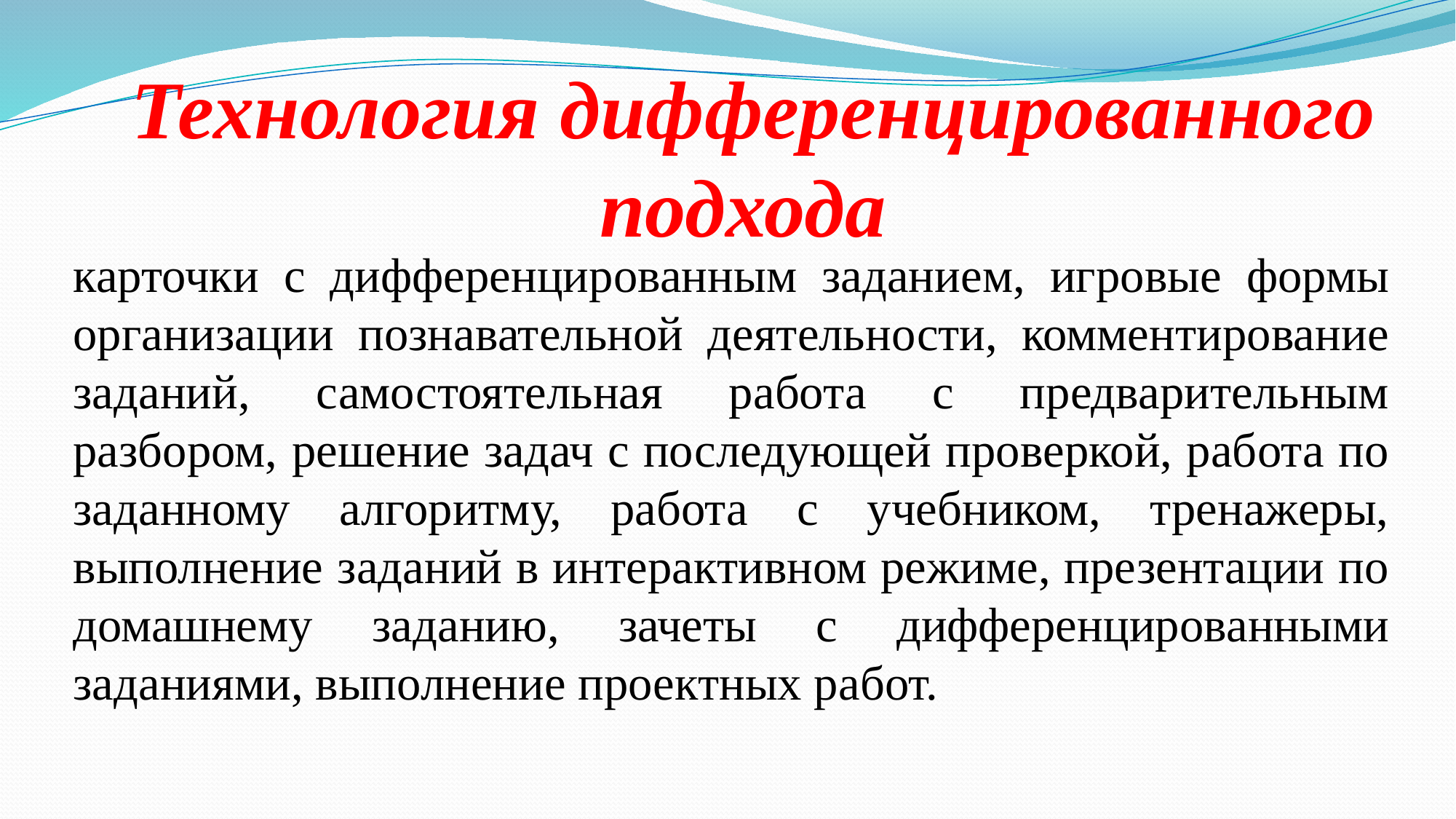

Технология дифференцированного подхода
карточки с дифференцированным заданием, игровые формы организации познавательной деятельности, комментирование заданий, самостоятельная работа с предварительным разбором, решение задач с последующей проверкой, работа по заданному алгоритму, работа с учебником, тренажеры, выполнение заданий в интерактивном режиме, презентации по домашнему заданию, зачеты с дифференцированными заданиями, выполнение проектных работ.